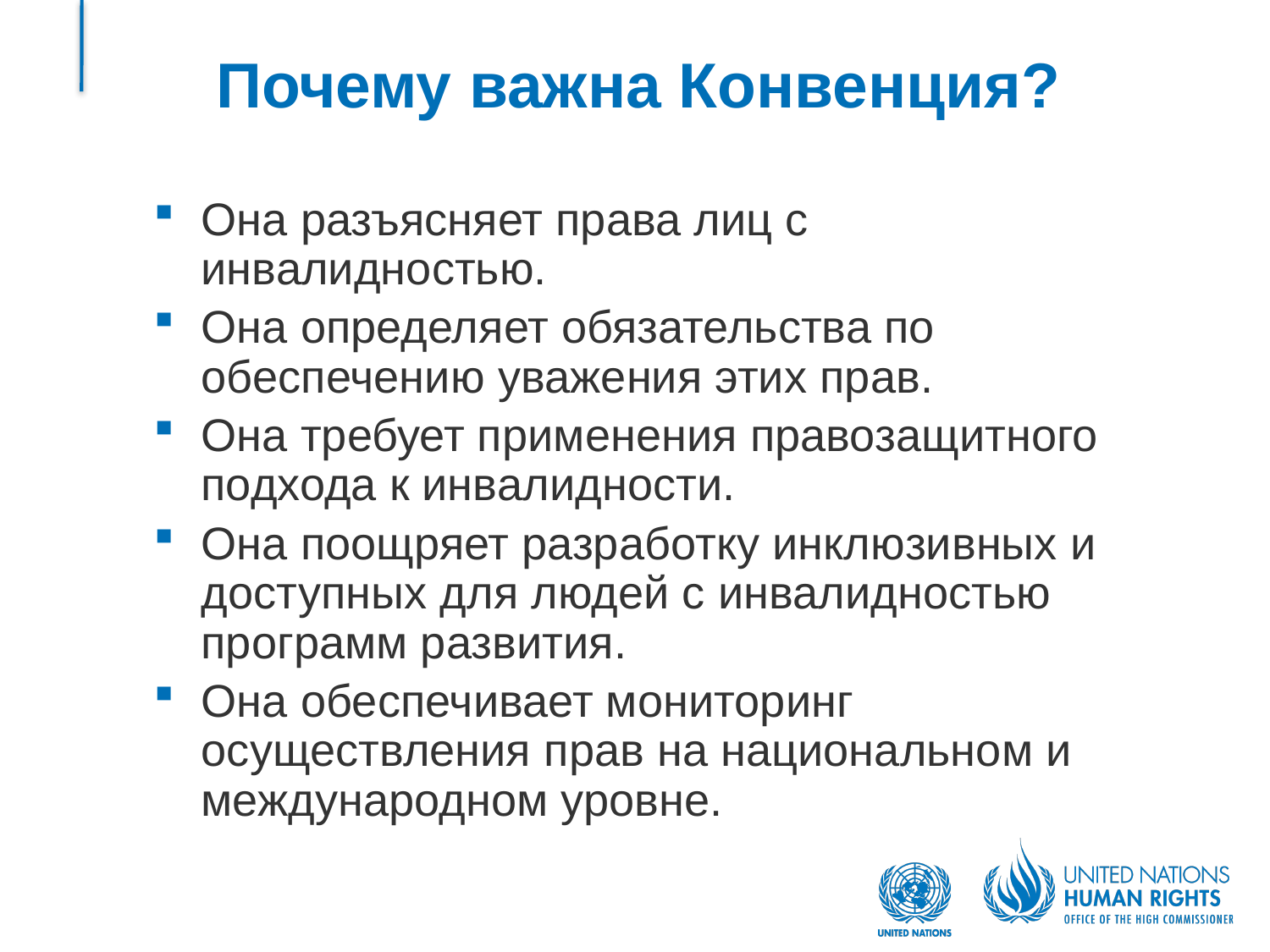

# Почему важна Конвенция?
Она разъясняет права лиц с инвалидностью.
Она определяет обязательства по обеспечению уважения этих прав.
Она требует применения правозащитного подхода к инвалидности.
Она поощряет разработку инклюзивных и доступных для людей с инвалидностью программ развития.
Она обеспечивает мониторинг осуществления прав на национальном и международном уровне.